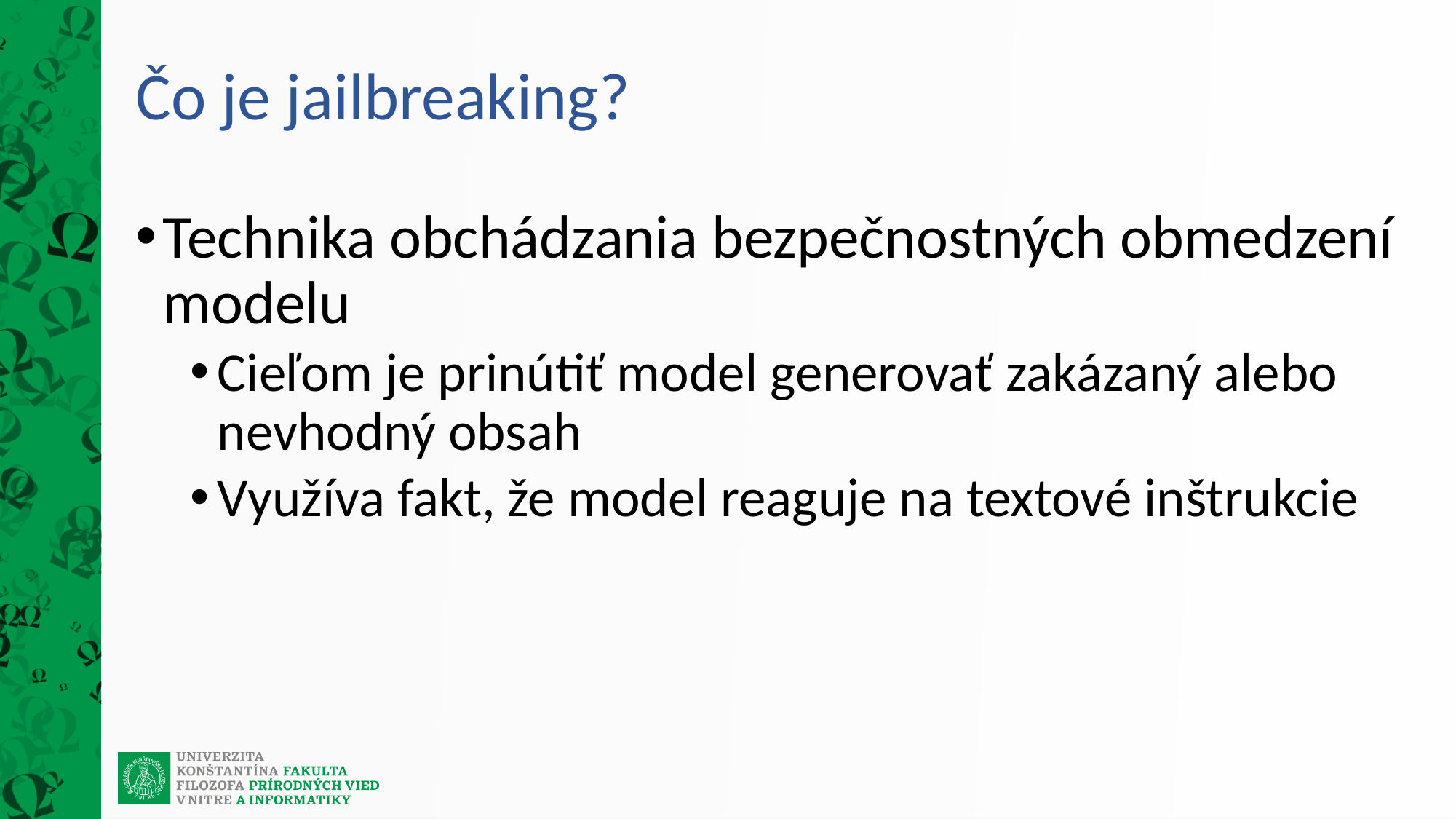

# Čo je jailbreaking?
Technika obchádzania bezpečnostných obmedzení modelu
Cieľom je prinútiť model generovať zakázaný alebo nevhodný obsah
Využíva fakt, že model reaguje na textové inštrukcie